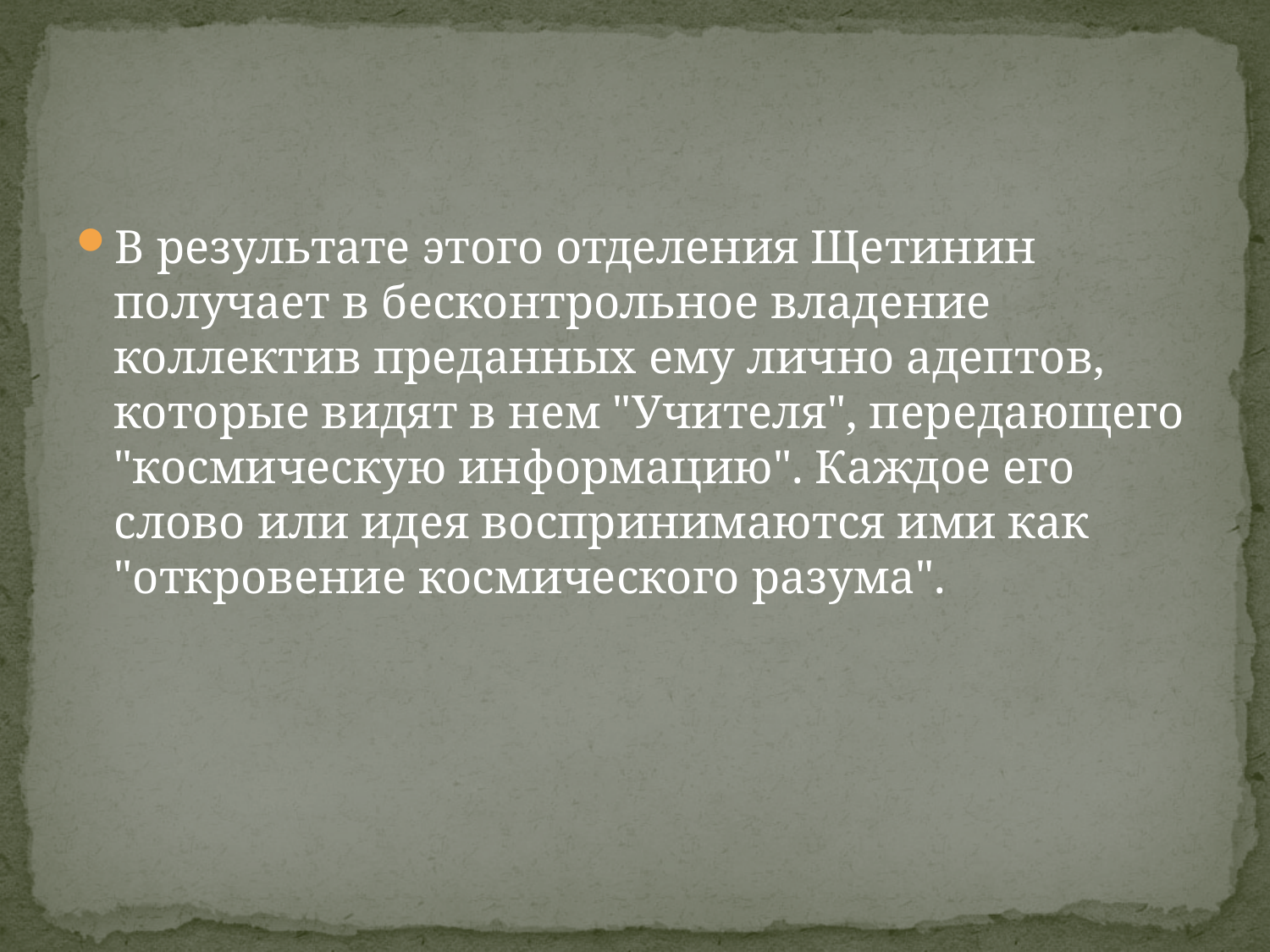

В результате этого отделения Щетинин получает в бесконтрольное владение коллектив преданных ему лично адептов, которые видят в нем "Учителя", передающего "космическую информацию". Каждое его слово или идея воспринимаются ими как "откровение космического разума".